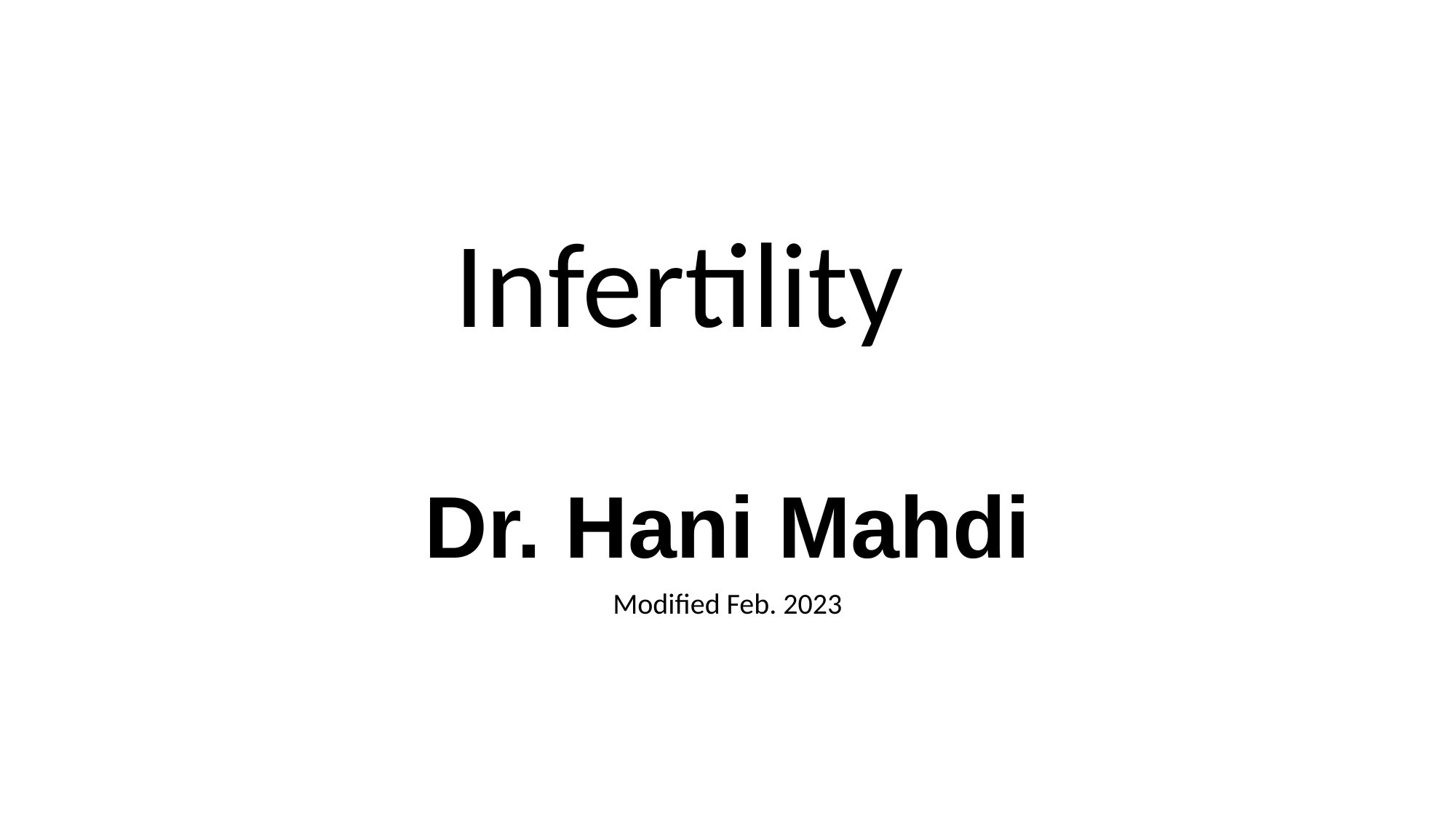

# Infertility

Dr. Hani Mahdi
Modified Feb. 2023